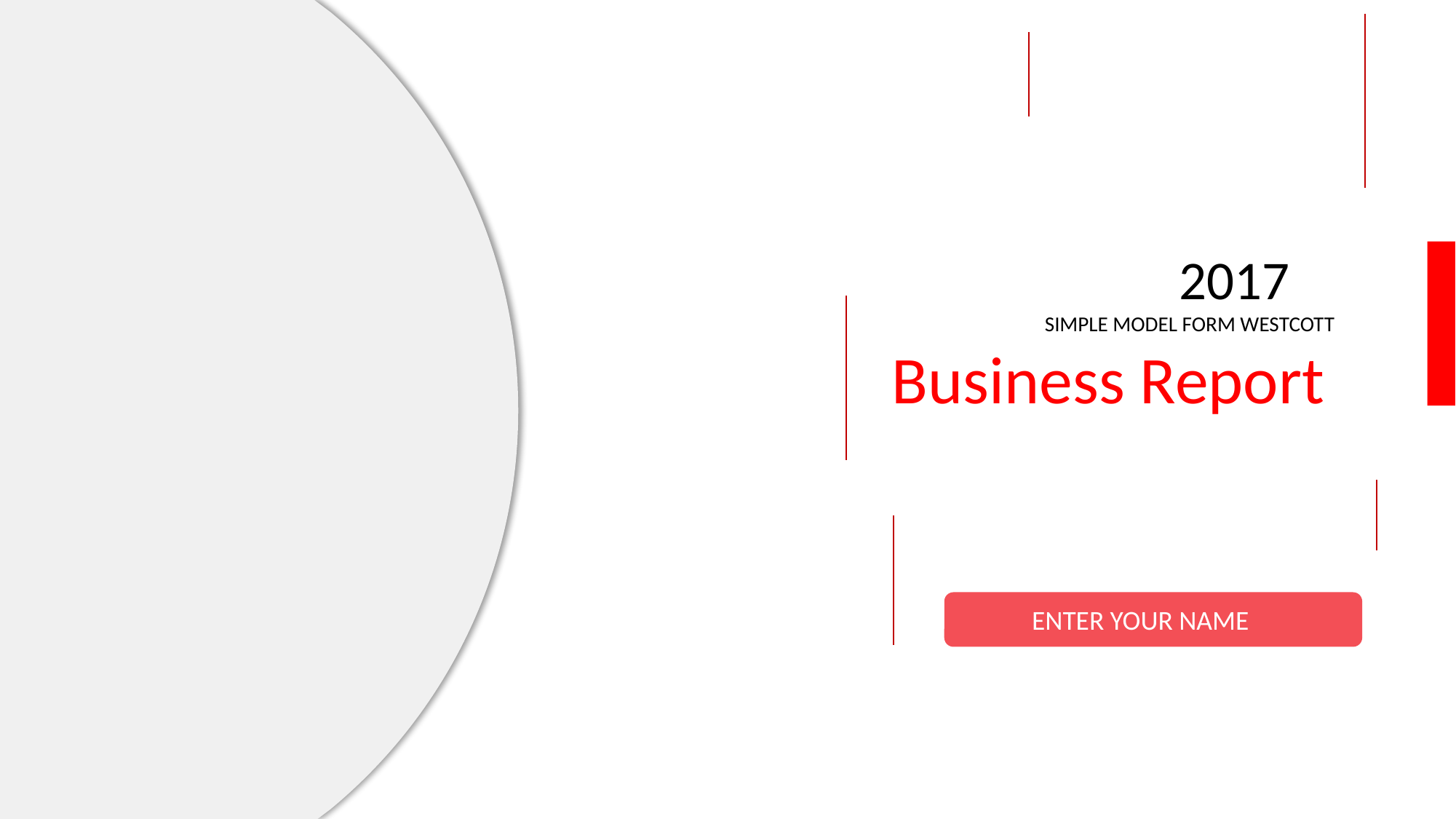

2017

SIMPLE MODEL FORM WESTCOTT
Business Report

ENTER YOUR NAME